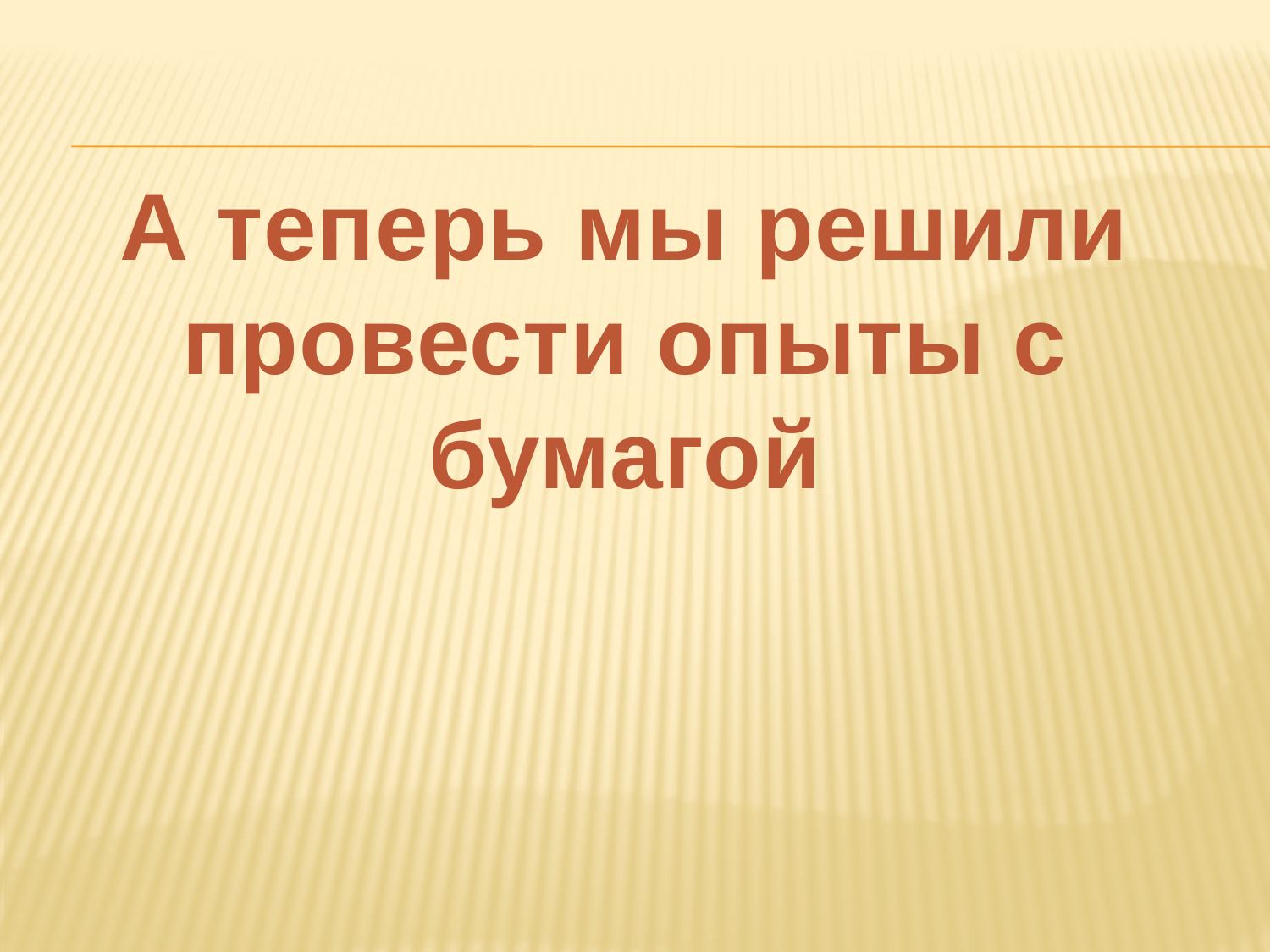

А теперь мы решили провести опыты с бумагой